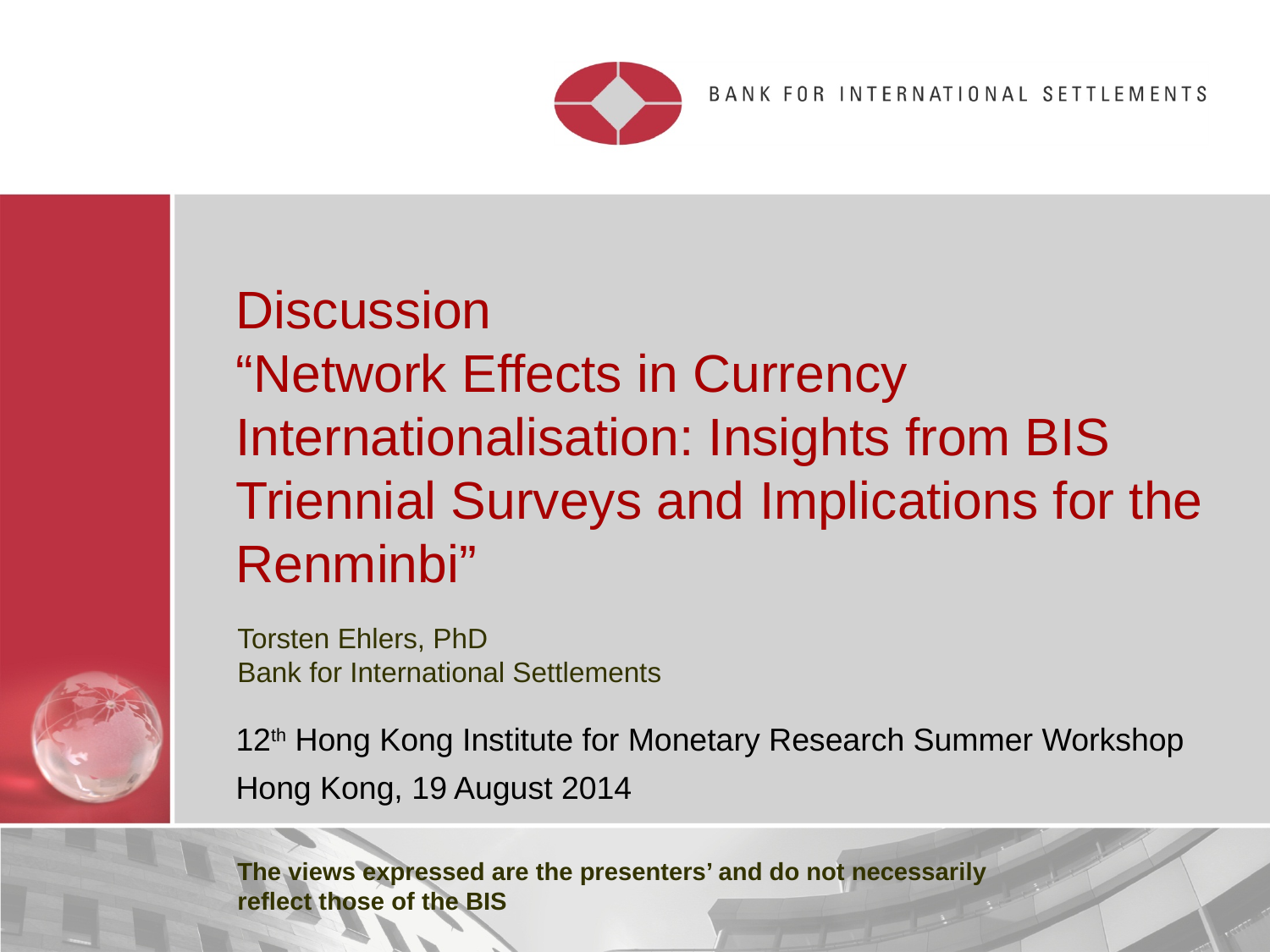

# Discussion “Network Effects in Currency Internationalisation: Insights from BIS Triennial Surveys and Implications for the Renminbi”
Torsten Ehlers, PhD
Bank for International Settlements
12th Hong Kong Institute for Monetary Research Summer Workshop
Hong Kong, 19 August 2014

The views expressed are the presenters’ and do not necessarily reflect those of the BIS